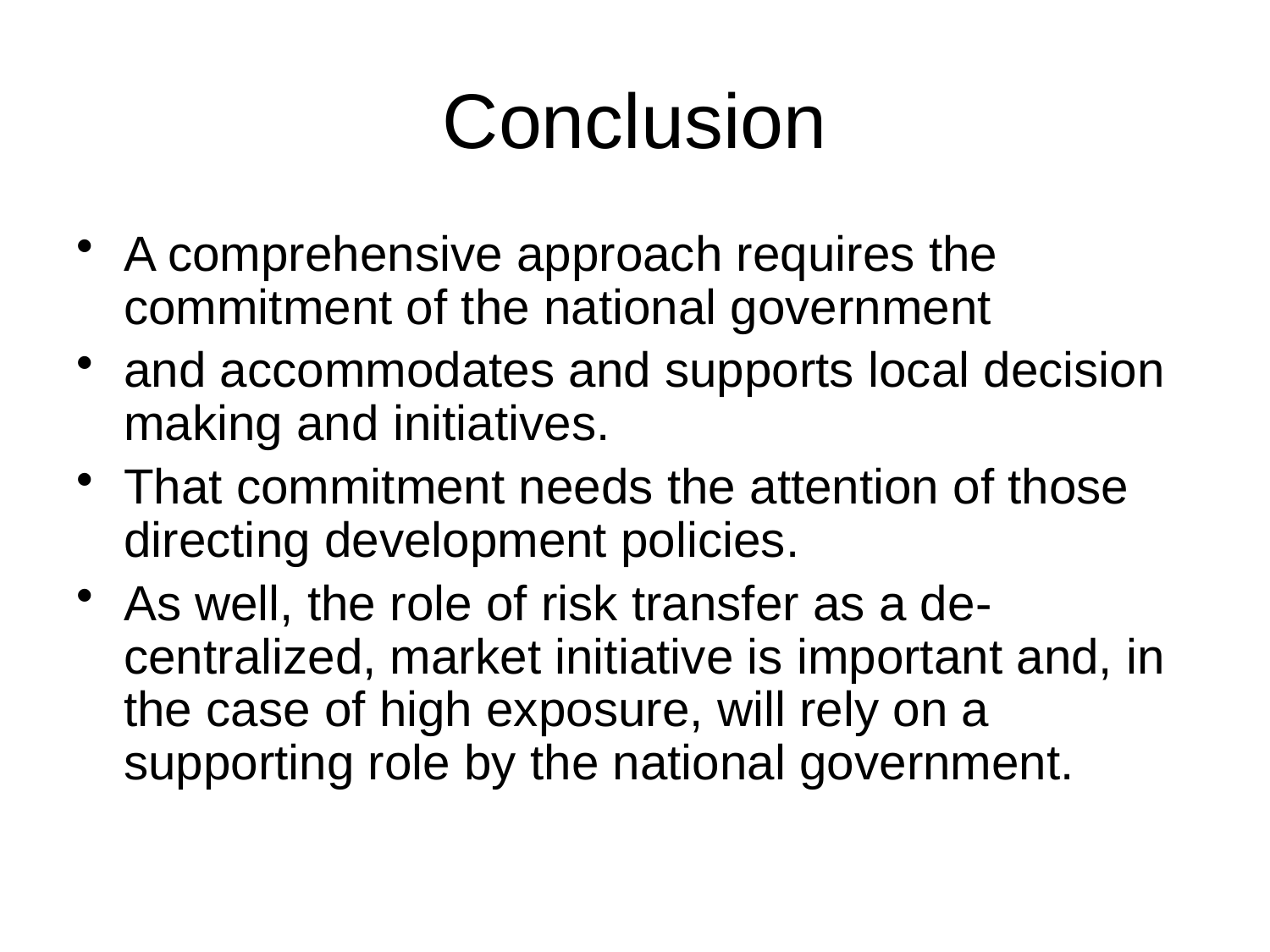

# Conclusion
A comprehensive approach requires the commitment of the national government
and accommodates and supports local decision making and initiatives.
That commitment needs the attention of those directing development policies.
As well, the role of risk transfer as a de-centralized, market initiative is important and, in the case of high exposure, will rely on a supporting role by the national government.